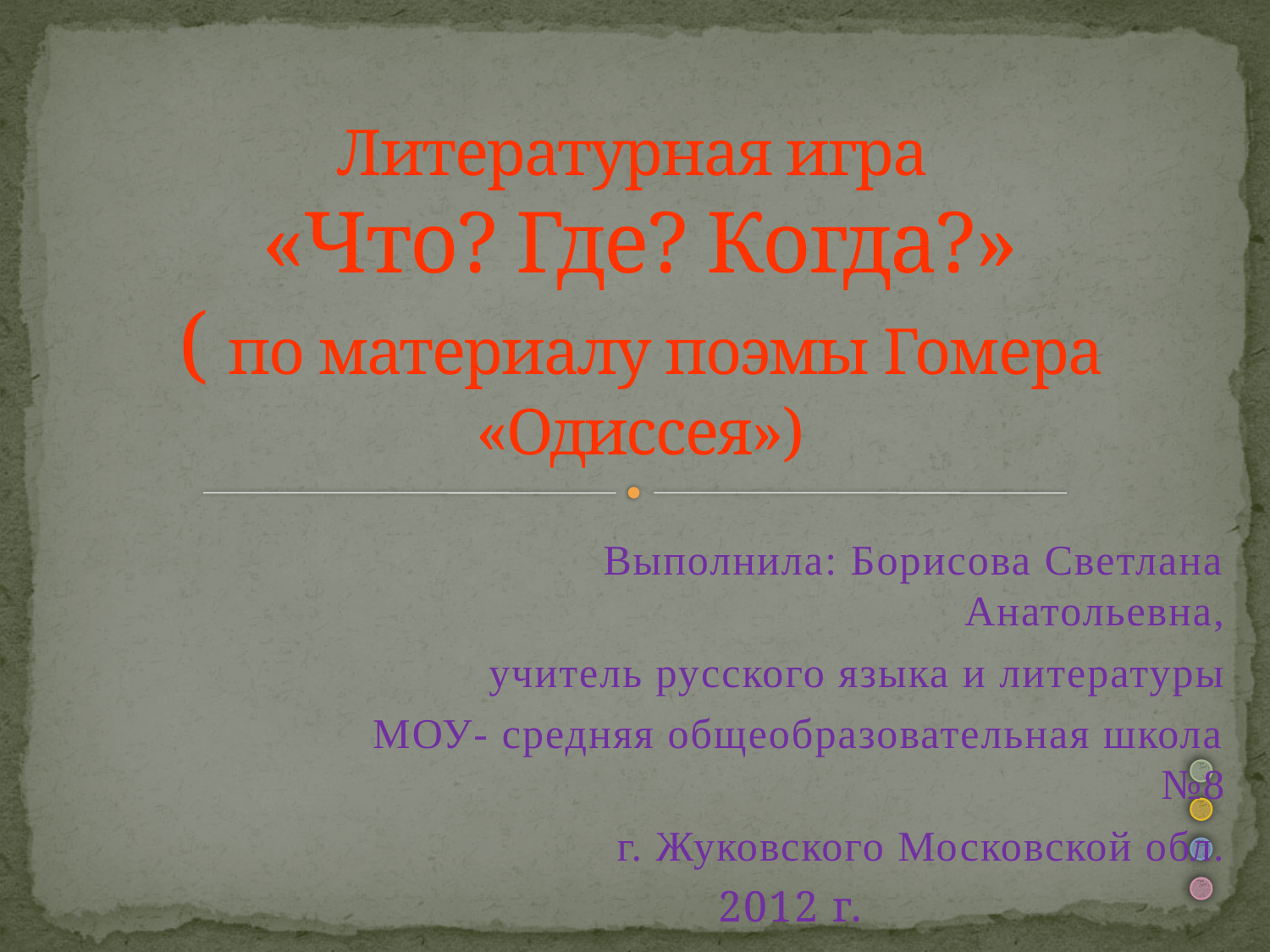

# Литературная игра «Что? Где? Когда?» ( по материалу поэмы Гомера «Одиссея»)
Выполнила: Борисова Светлана Анатольевна,
учитель русского языка и литературы
МОУ- средняя общеобразовательная школа №8
 г. Жуковского Московской обл.
2012 г.